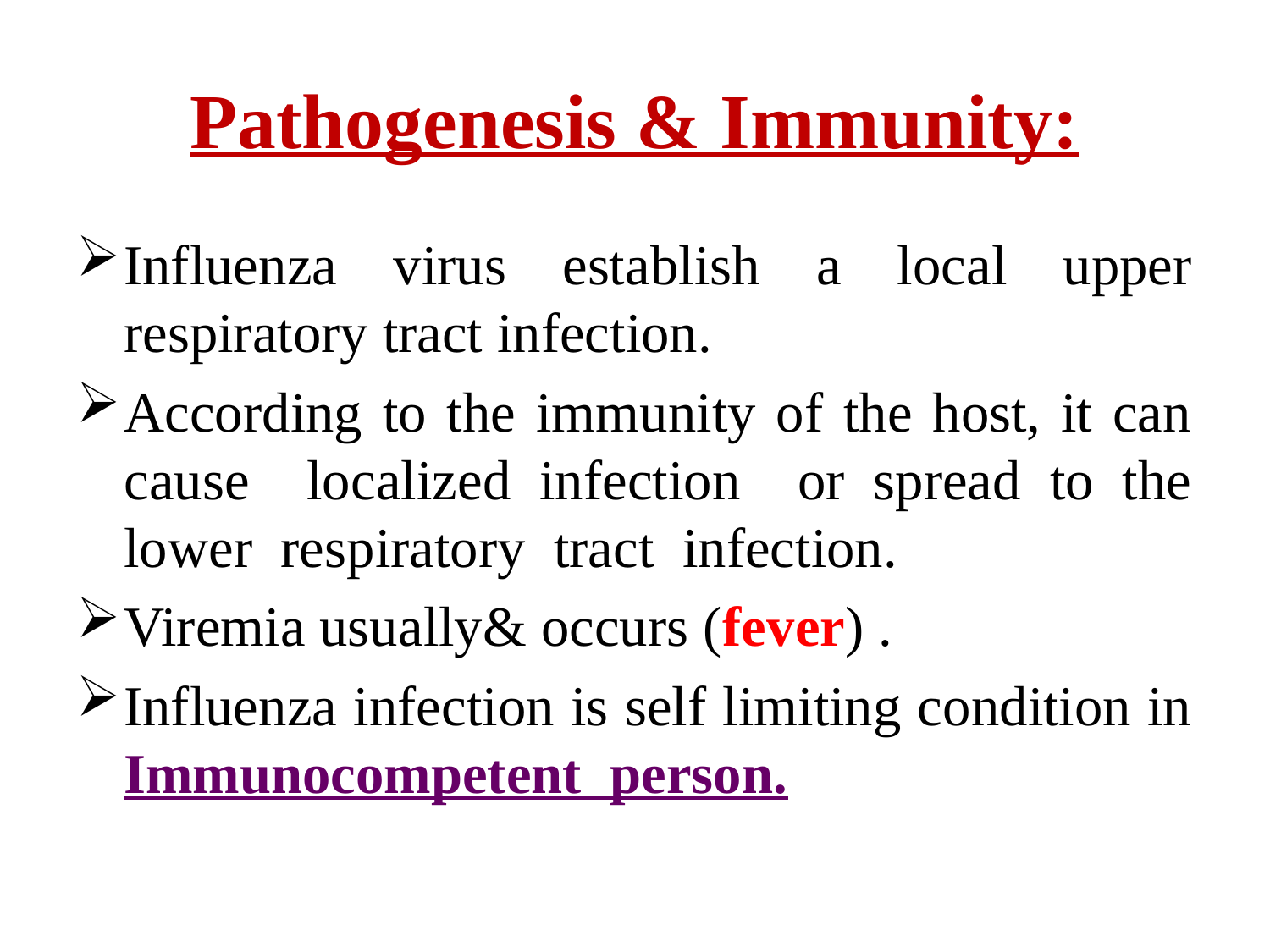

# Pathogenesis & Immunity:
Influenza virus establish a local upper respiratory tract infection.
According to the immunity of the host, it can cause  localized infection  or spread to the lower  respiratory  tract  infection.
Viremia usually& occurs (fever) .
Influenza infection is self limiting condition in Immunocompetent  person.